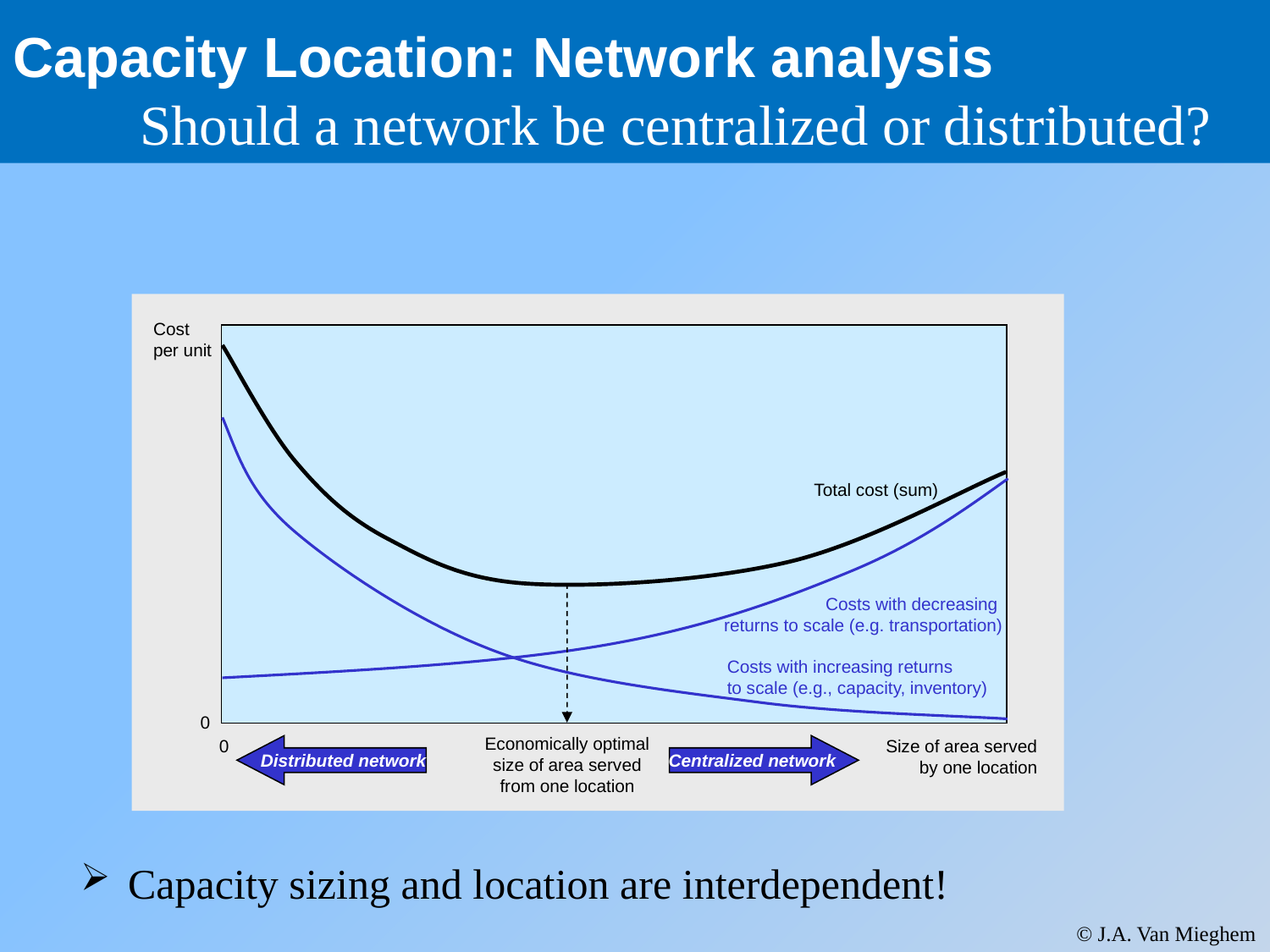

# Capacity Location: Network analysis Should a network be centralized or distributed?

Cost
per unit

Total cost (sum)

Costs with decreasing
returns to scale (e.g. transportation)
Costs with increasing returns
to scale (e.g., capacity, inventory)
0
Economically optimal
size of area served
from one location
0
Size of area served
by one location
Distributed network
Centralized network
Capacity sizing and location are interdependent!